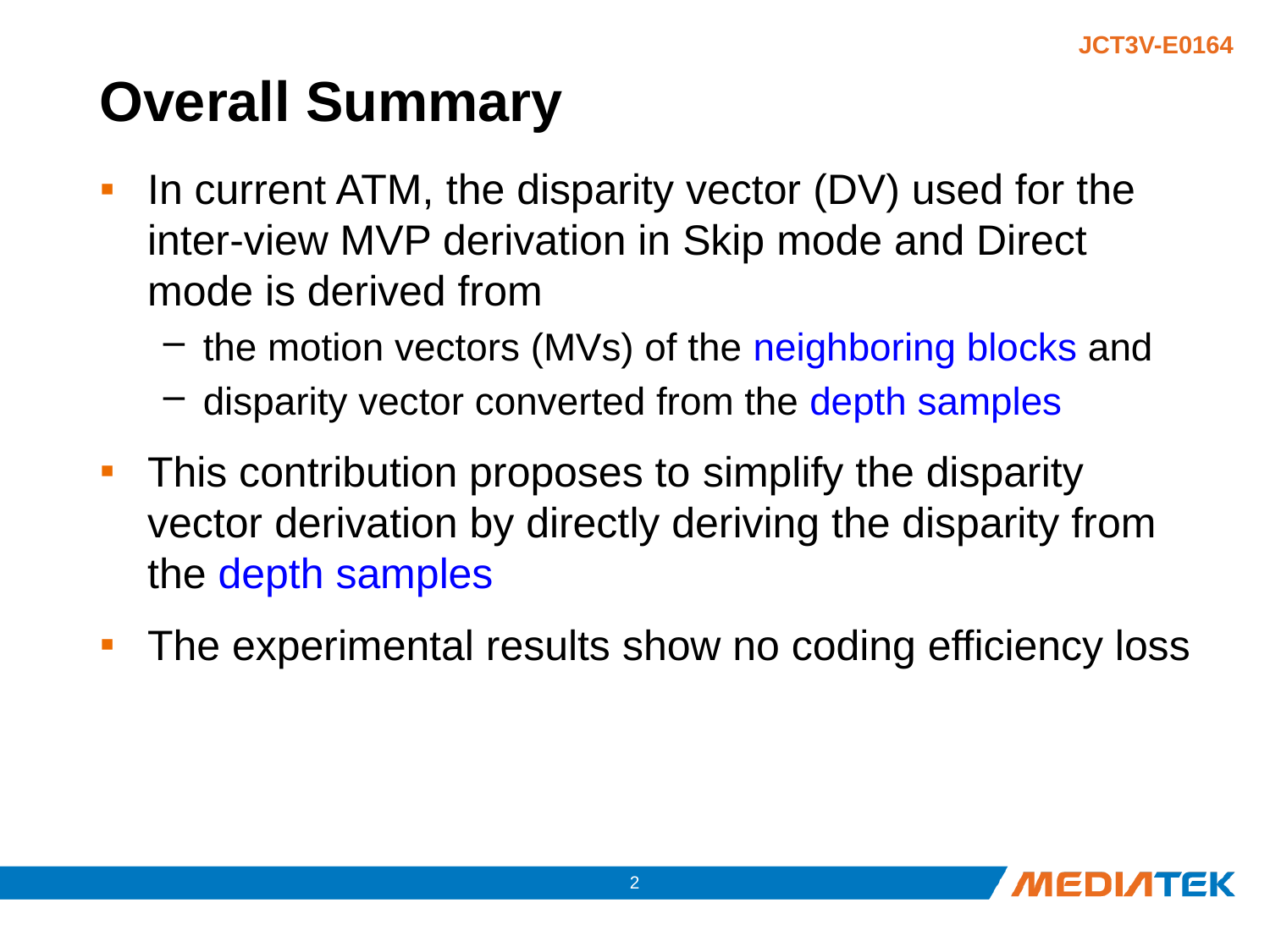

# Overall Summary
In current ATM, the disparity vector (DV) used for the inter-view MVP derivation in Skip mode and Direct mode is derived from
the motion vectors (MVs) of the neighboring blocks and
disparity vector converted from the depth samples
This contribution proposes to simplify the disparity vector derivation by directly deriving the disparity from the depth samples
The experimental results show no coding efficiency loss
2